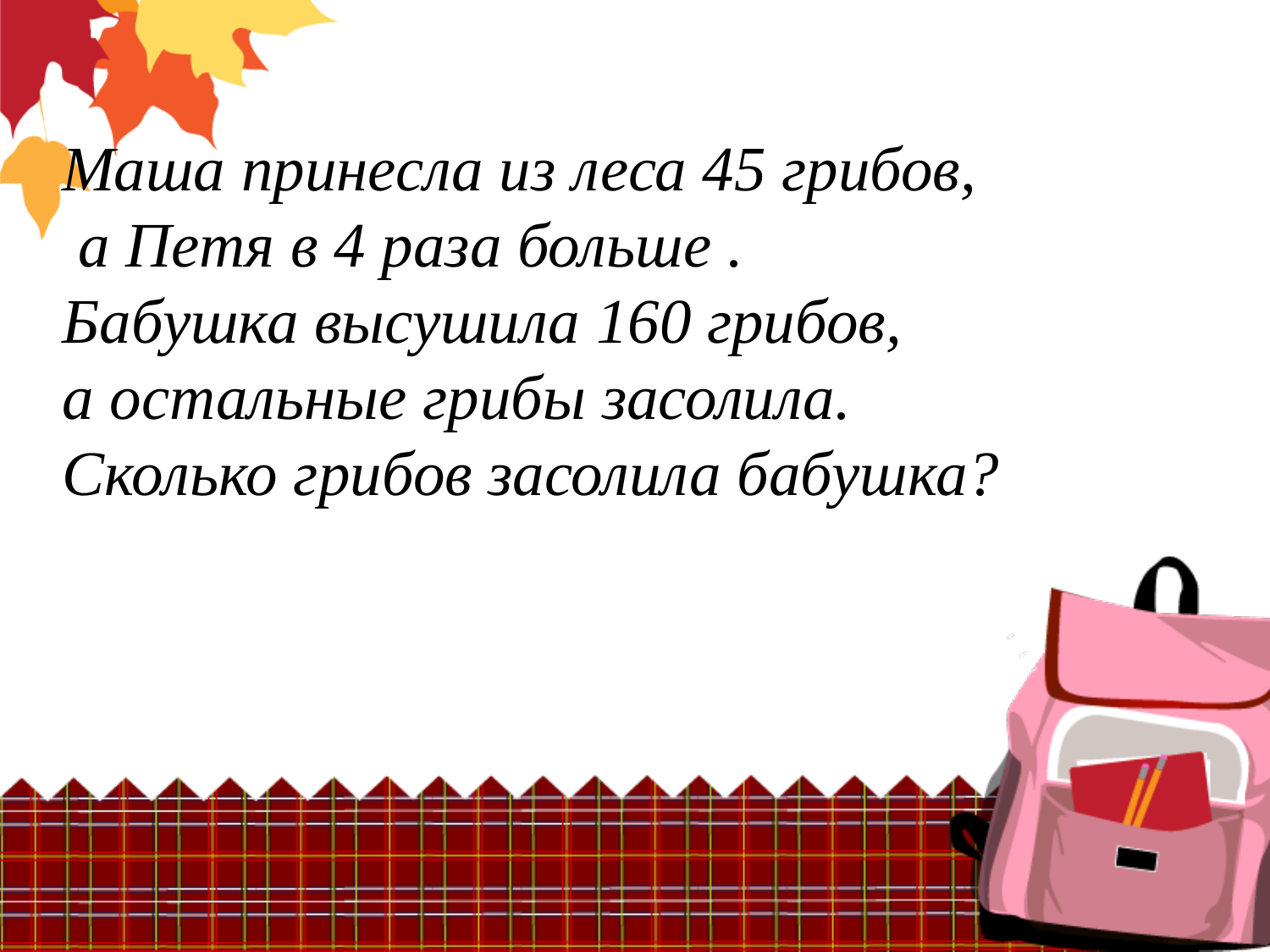

Маша принесла из леса 45 грибов,
 а Петя в 4 раза больше .
Бабушка высушила 160 грибов,
а остальные грибы засолила.
Сколько грибов засолила бабушка?